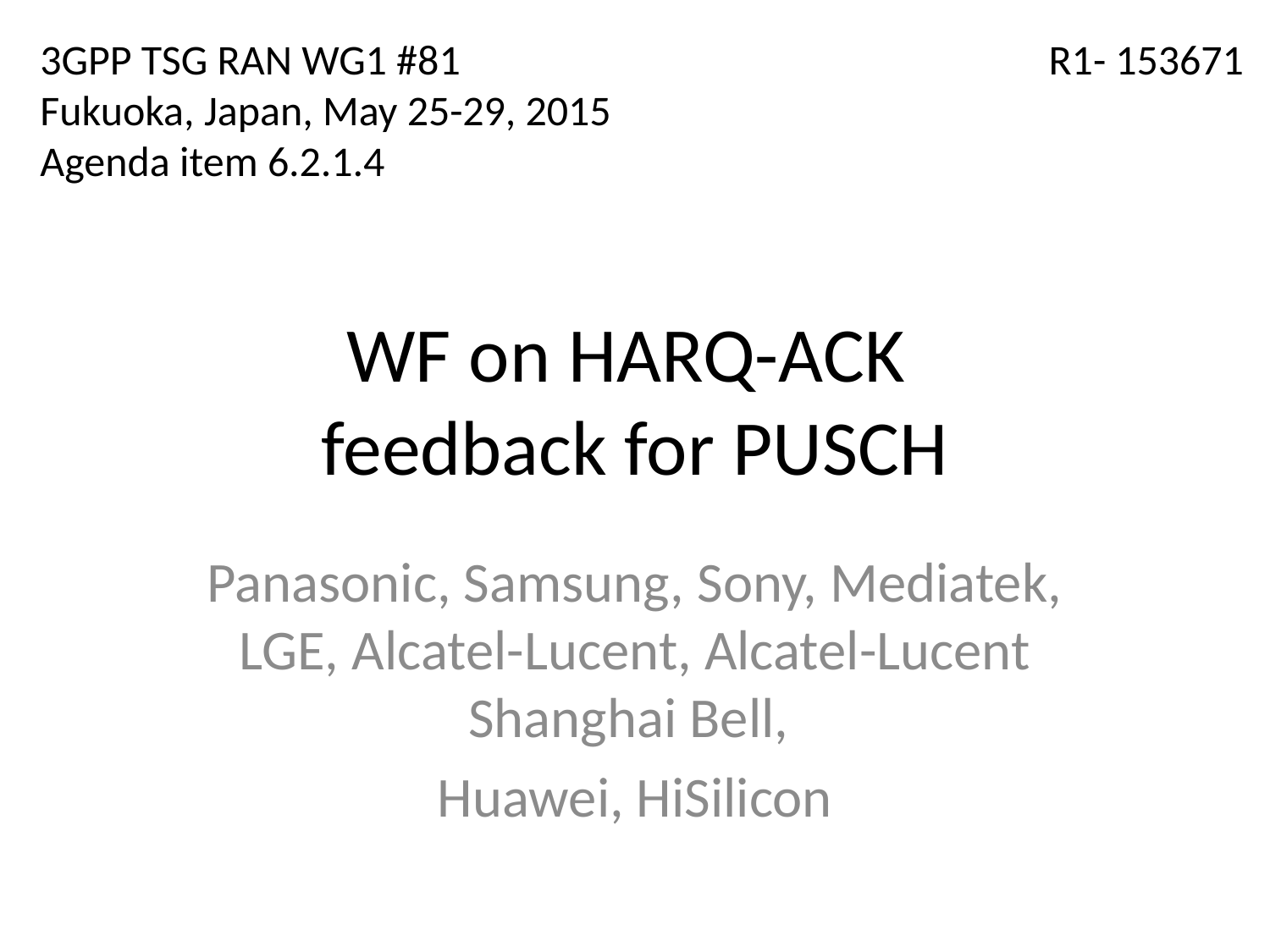

3GPP TSG RAN WG1 #81
Fukuoka, Japan, May 25-29, 2015
Agenda item 6.2.1.4
R1- 153671
# WF on HARQ-ACK feedback for PUSCH
Panasonic, Samsung, Sony, Mediatek, LGE, Alcatel-Lucent, Alcatel-Lucent Shanghai Bell,
Huawei, HiSilicon